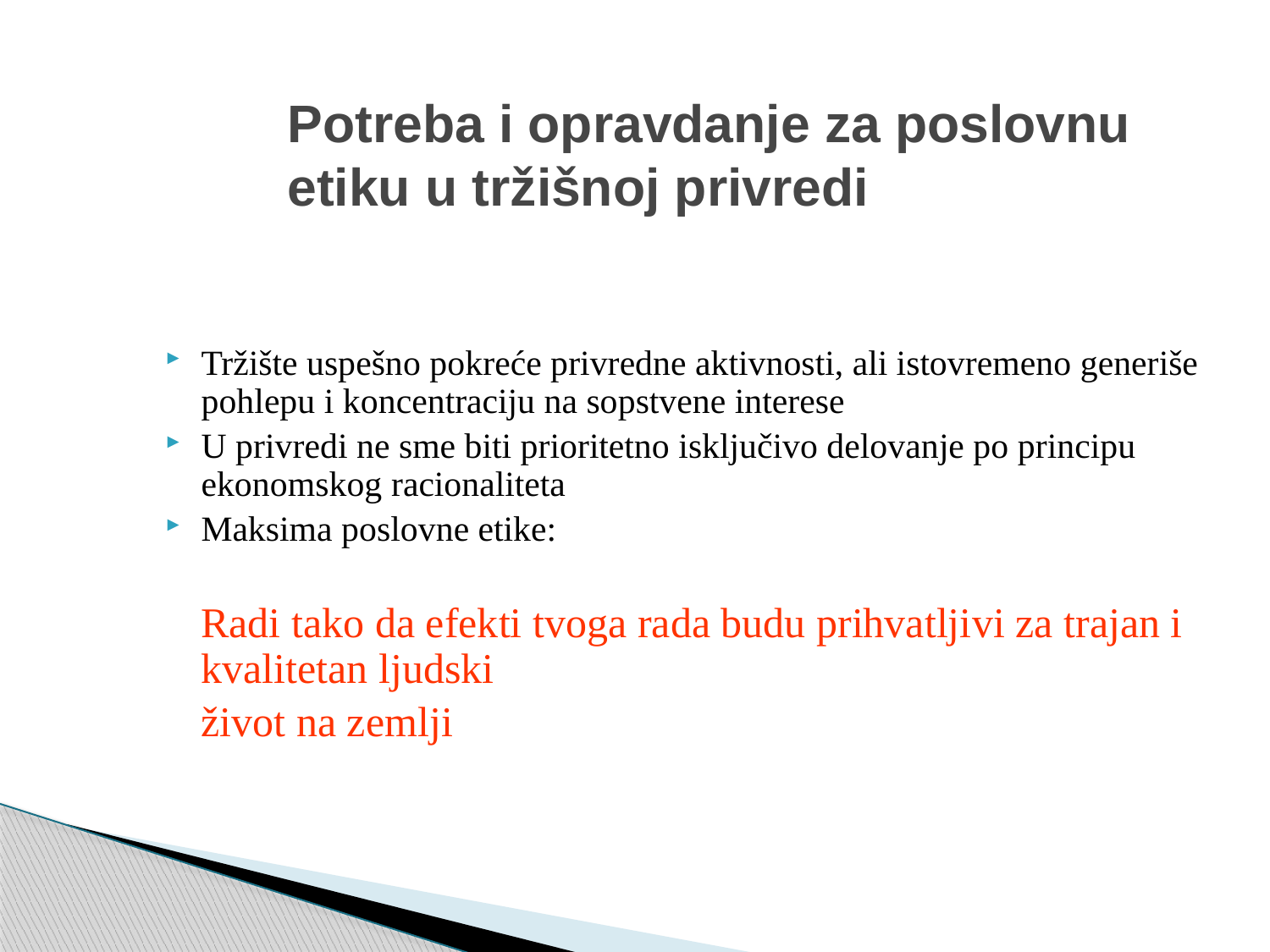

# Potreba i opravdanje za poslovnu etiku u tržišnoj privredi
Tržište uspešno pokreće privredne aktivnosti, ali istovremeno generiše pohlepu i koncentraciju na sopstvene interese
U privredi ne sme biti prioritetno isključivo delovanje po principu ekonomskog racionaliteta
Maksima poslovne etike:

	Radi tako da efekti tvoga rada budu prihvatljivi za trajan i kvalitetan ljudski
	život na zemlji